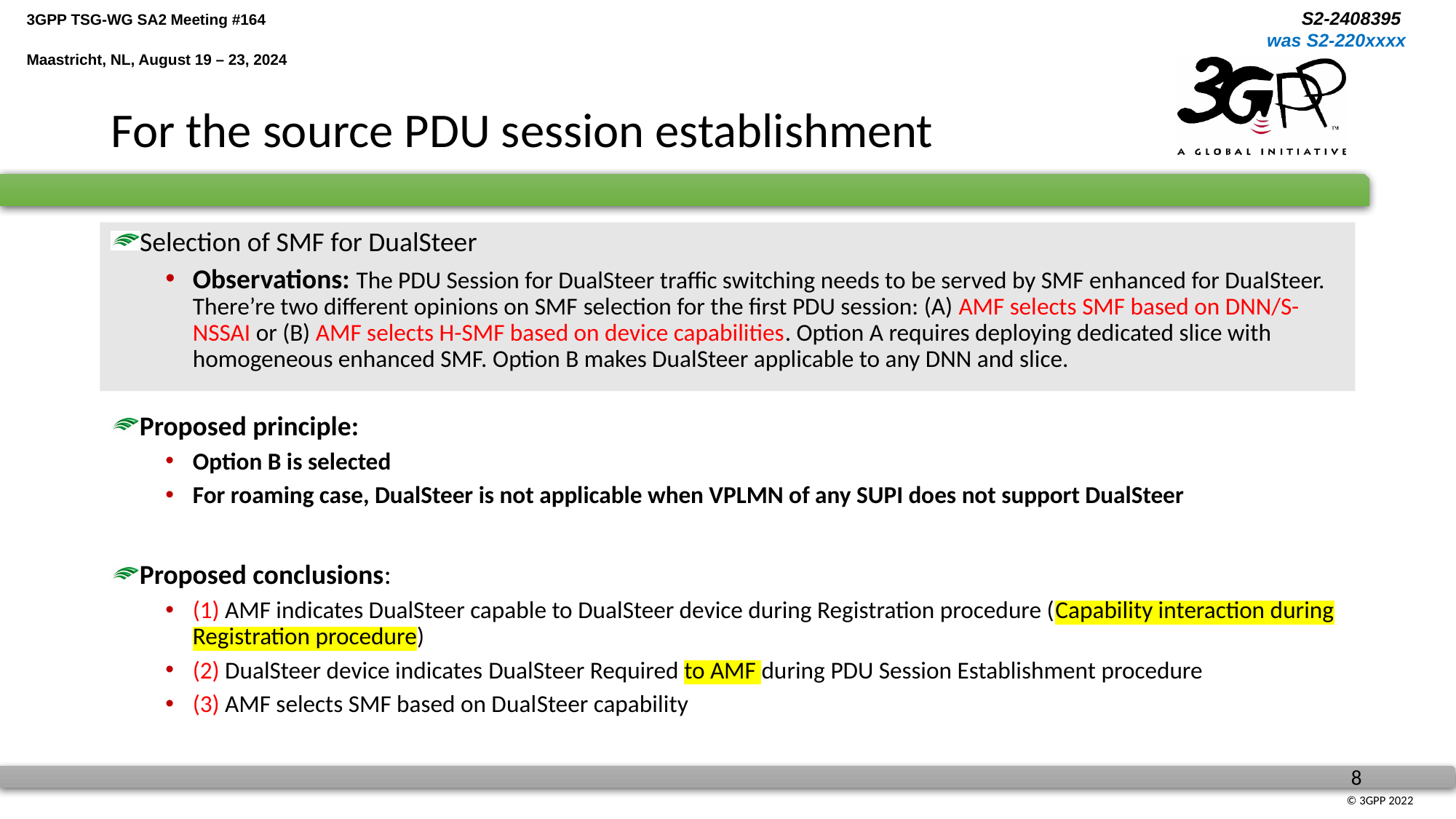

# For the source PDU session establishment
Selection of SMF for DualSteer
Observations: The PDU Session for DualSteer traffic switching needs to be served by SMF enhanced for DualSteer. There’re two different opinions on SMF selection for the first PDU session: (A) AMF selects SMF based on DNN/S-NSSAI or (B) AMF selects H-SMF based on device capabilities. Option A requires deploying dedicated slice with homogeneous enhanced SMF. Option B makes DualSteer applicable to any DNN and slice.
Proposed principle:
Option B is selected
For roaming case, DualSteer is not applicable when VPLMN of any SUPI does not support DualSteer

Proposed conclusions:
(1) AMF indicates DualSteer capable to DualSteer device during Registration procedure (Capability interaction during Registration procedure)
(2) DualSteer device indicates DualSteer Required to AMF during PDU Session Establishment procedure
(3) AMF selects SMF based on DualSteer capability